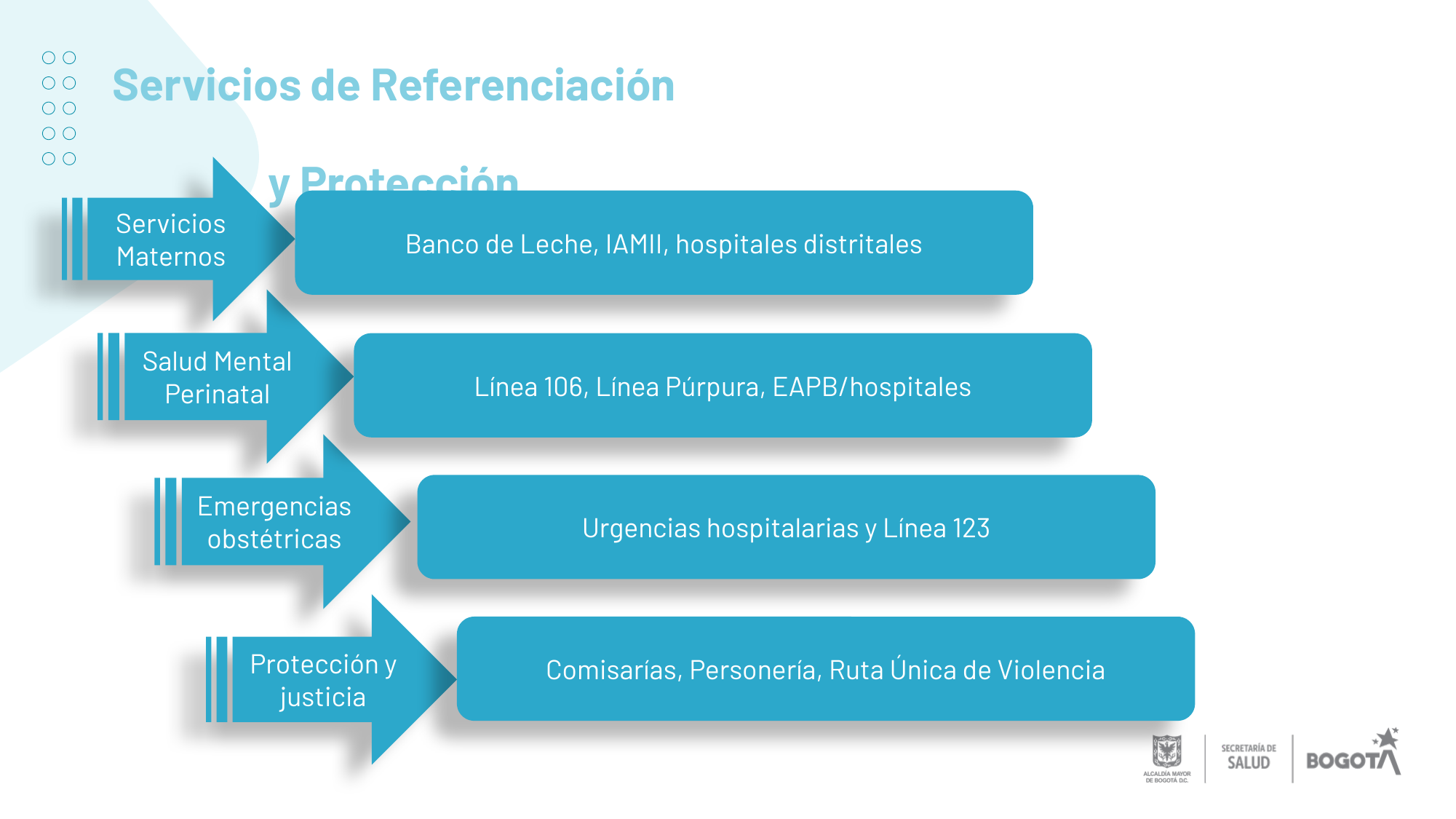

# Servicios de Referenciación y Protección
Servicios Maternos
Banco de Leche, IAMII, hospitales distritales
Salud Mental
Perinatal
Línea 106, Línea Púrpura, EAPB/hospitales
Emergencias obstétricas
Urgencias hospitalarias y Línea 123
Protección y justicia
Comisarías, Personería, Ruta Única de Violencia